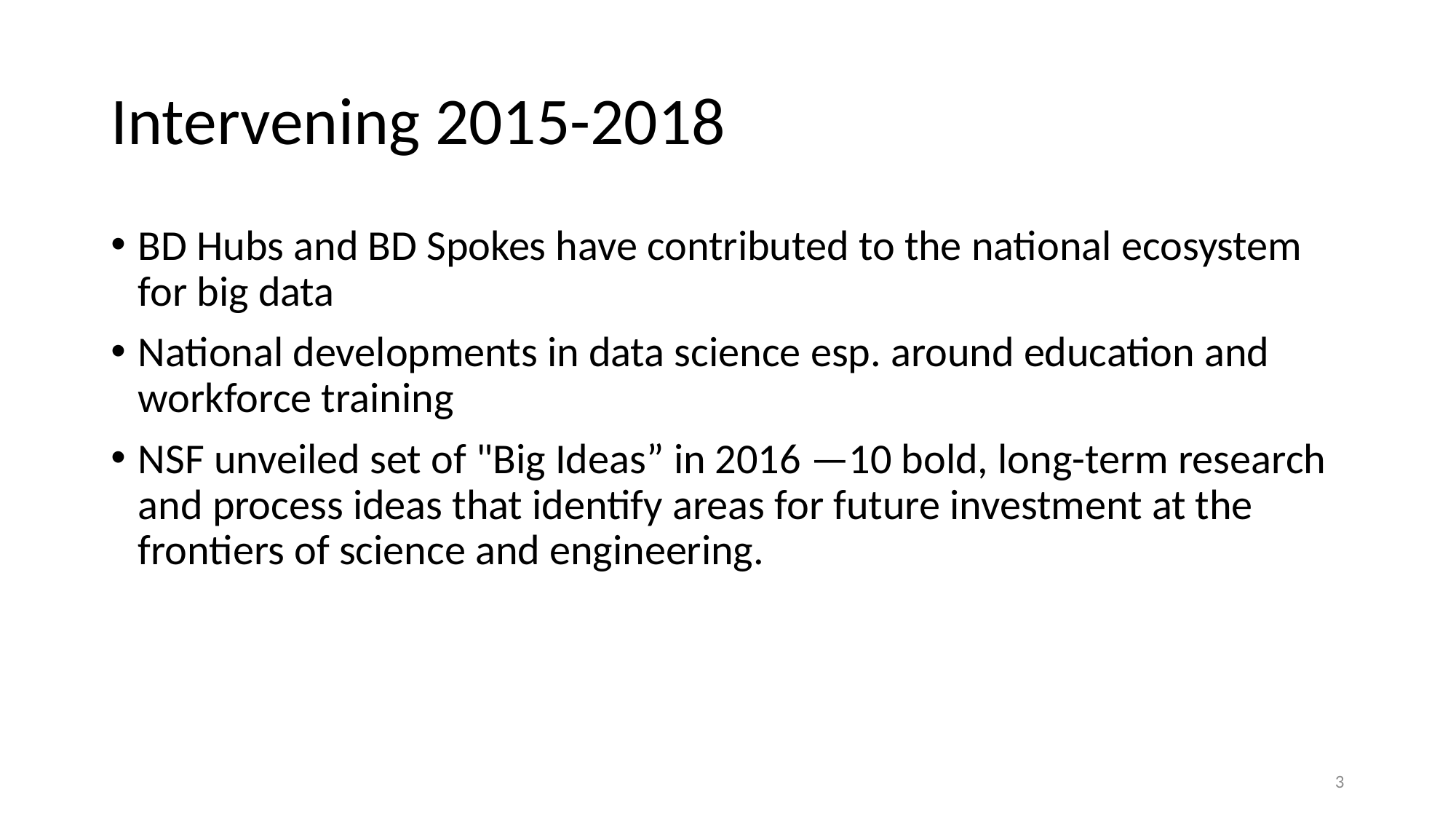

# Intervening 2015-2018
BD Hubs and BD Spokes have contributed to the national ecosystem for big data
National developments in data science esp. around education and workforce training
NSF unveiled set of "Big Ideas” in 2016 —10 bold, long-term research and process ideas that identify areas for future investment at the frontiers of science and engineering.

3